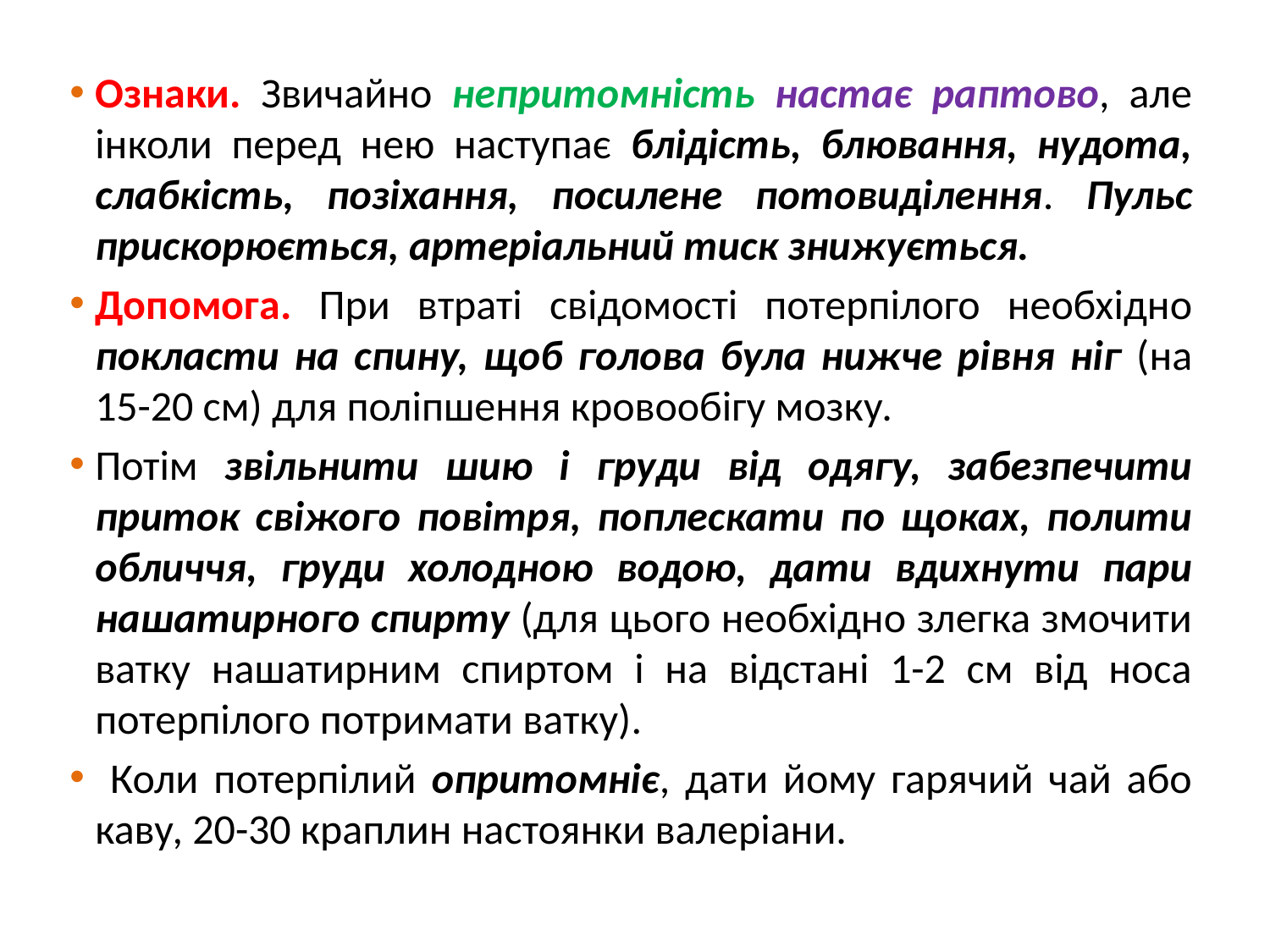

Ознаки. Звичайно непритомність настає раптово, але інколи перед нею наступає блідість, блювання, нудота, слабкість, позіхання, посилене потовиділення. Пульс прискорюється, артеріальний тиск знижується.
Допомога. При втраті свідомості потерпілого необхідно покласти на спину, щоб голова була нижче рівня ніг (на 15-20 см) для поліпшення кровообігу мозку.
Потім звільнити шию і груди від одягу, забезпечити приток свіжого повітря, поплескати по щоках, полити обличчя, груди холодною водою, дати вдихнути пари нашатирного спирту (для цього необхідно злегка змочити ватку нашатирним спиртом і на відстані 1-2 см від носа потерпілого потримати ватку).
 Коли потерпілий опритомніє, дати йому гарячий чай або каву, 20-30 краплин настоянки валеріани.